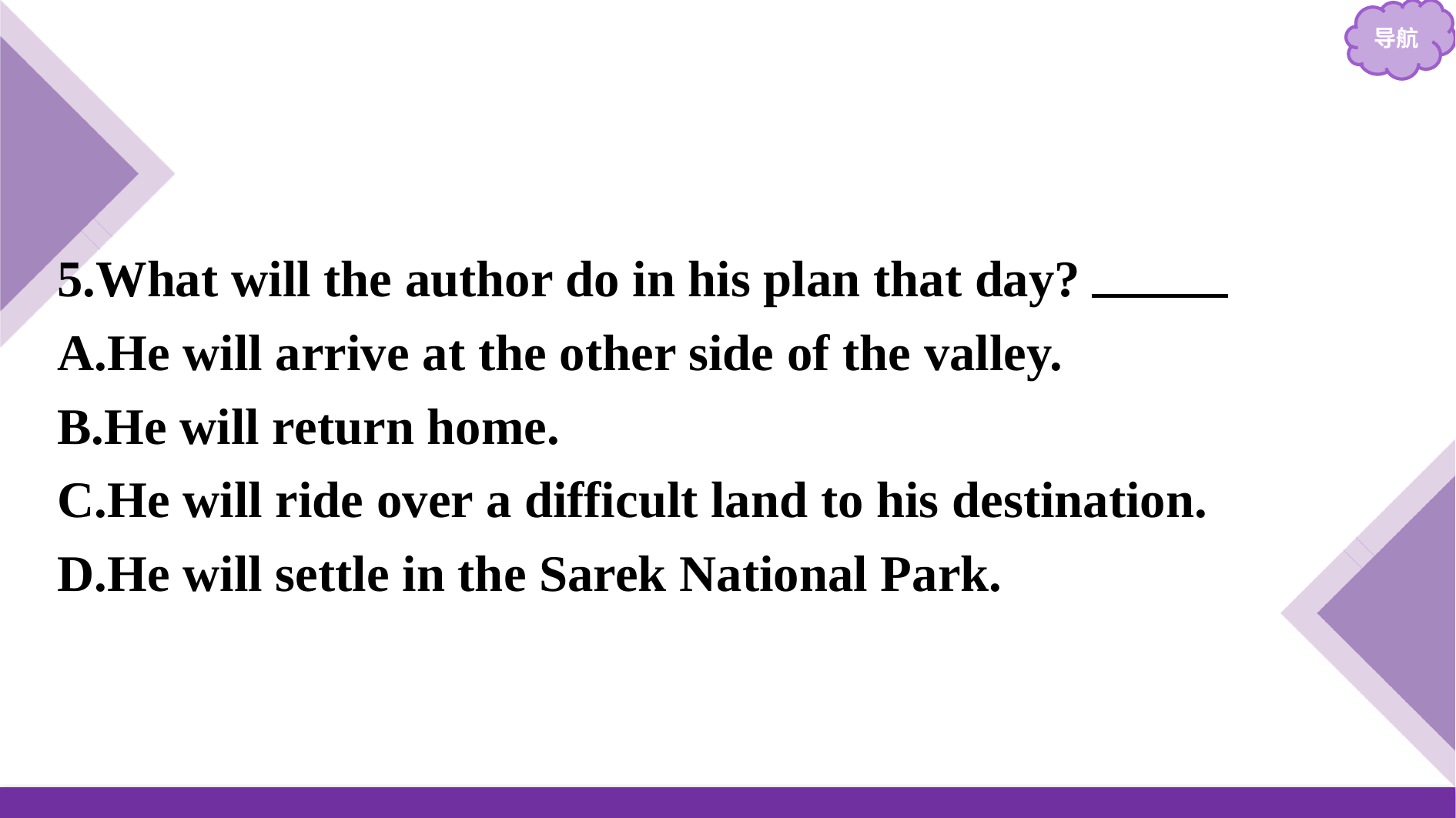

5.What will the author do in his plan that day?　A
A.He will arrive at the other side of the valley.
B.He will return home.
C.He will ride over a difficult land to his destination.
D.He will settle in the Sarek National Park.